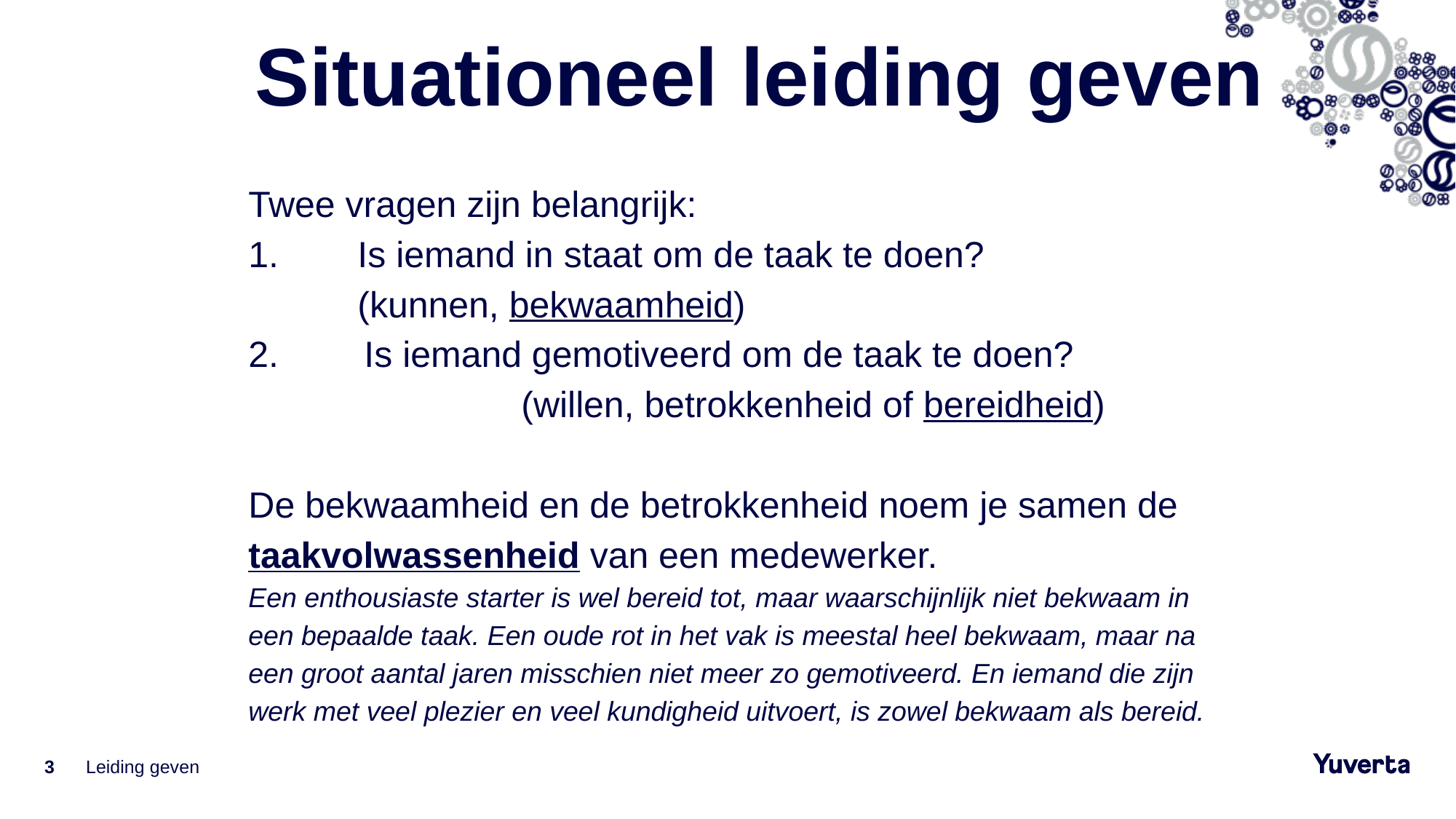

# Situationeel leiding geven
Twee vragen zijn belangrijk:
1.	Is iemand in staat om de taak te doen?              	(kunnen, bekwaamheid)
      Is iemand gemotiveerd om de taak te doen?                          	(willen, betrokkenheid of bereidheid)

De bekwaamheid en de betrokkenheid noem je samen de taakvolwassenheid van een medewerker.
Een enthousiaste starter is wel bereid tot, maar waarschijnlijk niet bekwaam in een bepaalde taak. Een oude rot in het vak is meestal heel bekwaam, maar na een groot aantal jaren misschien niet meer zo gemotiveerd. En iemand die zijn werk met veel plezier en veel kundigheid uitvoert, is zowel bekwaam als bereid.
3
Leiding geven